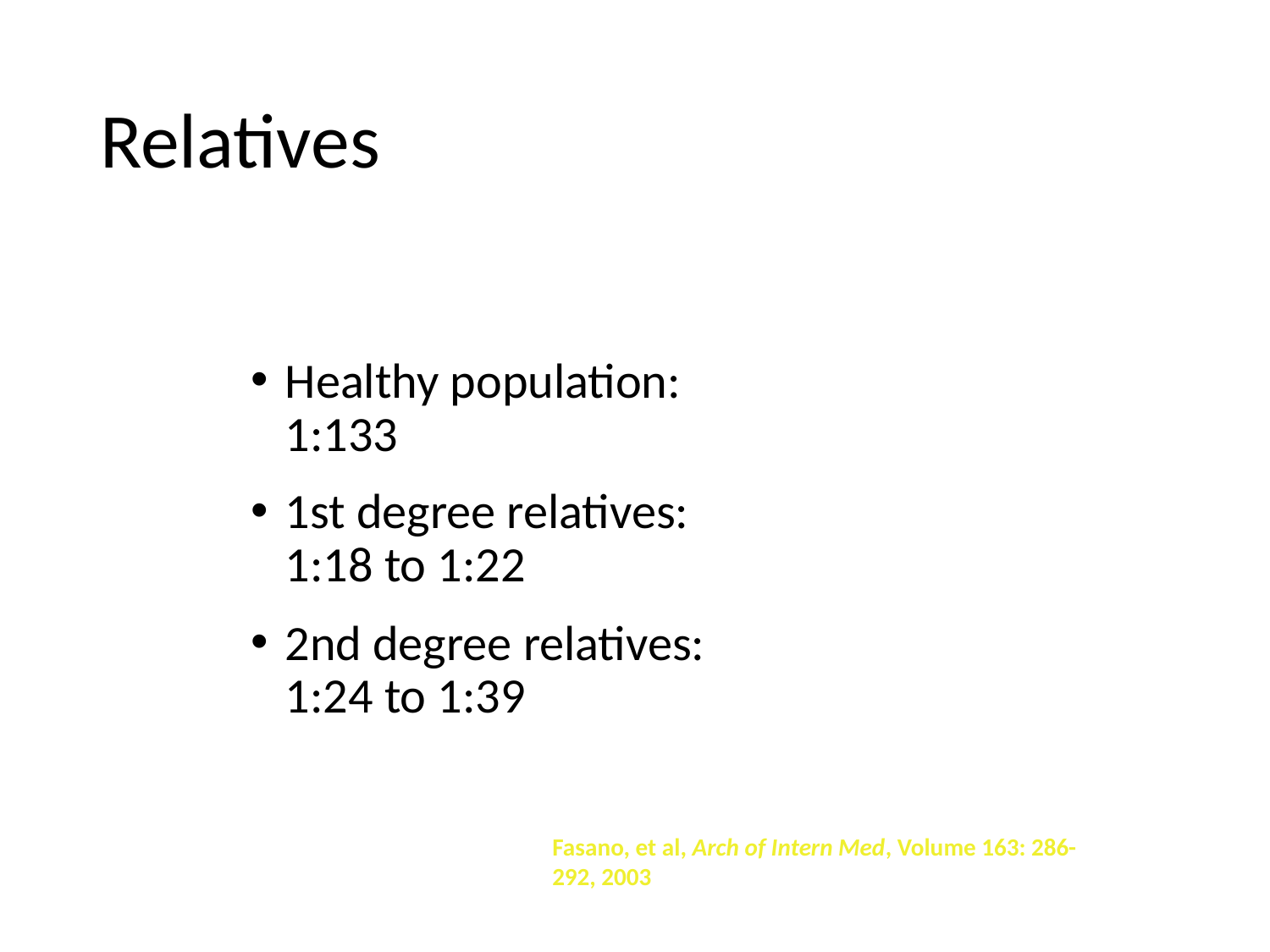

# Relatives
Healthy population: 	1:133
1st degree relatives: 	1:18 to 1:22
2nd degree relatives: 	1:24 to 1:39
Fasano, et al, Arch of Intern Med, Volume 163: 286-292, 2003
60